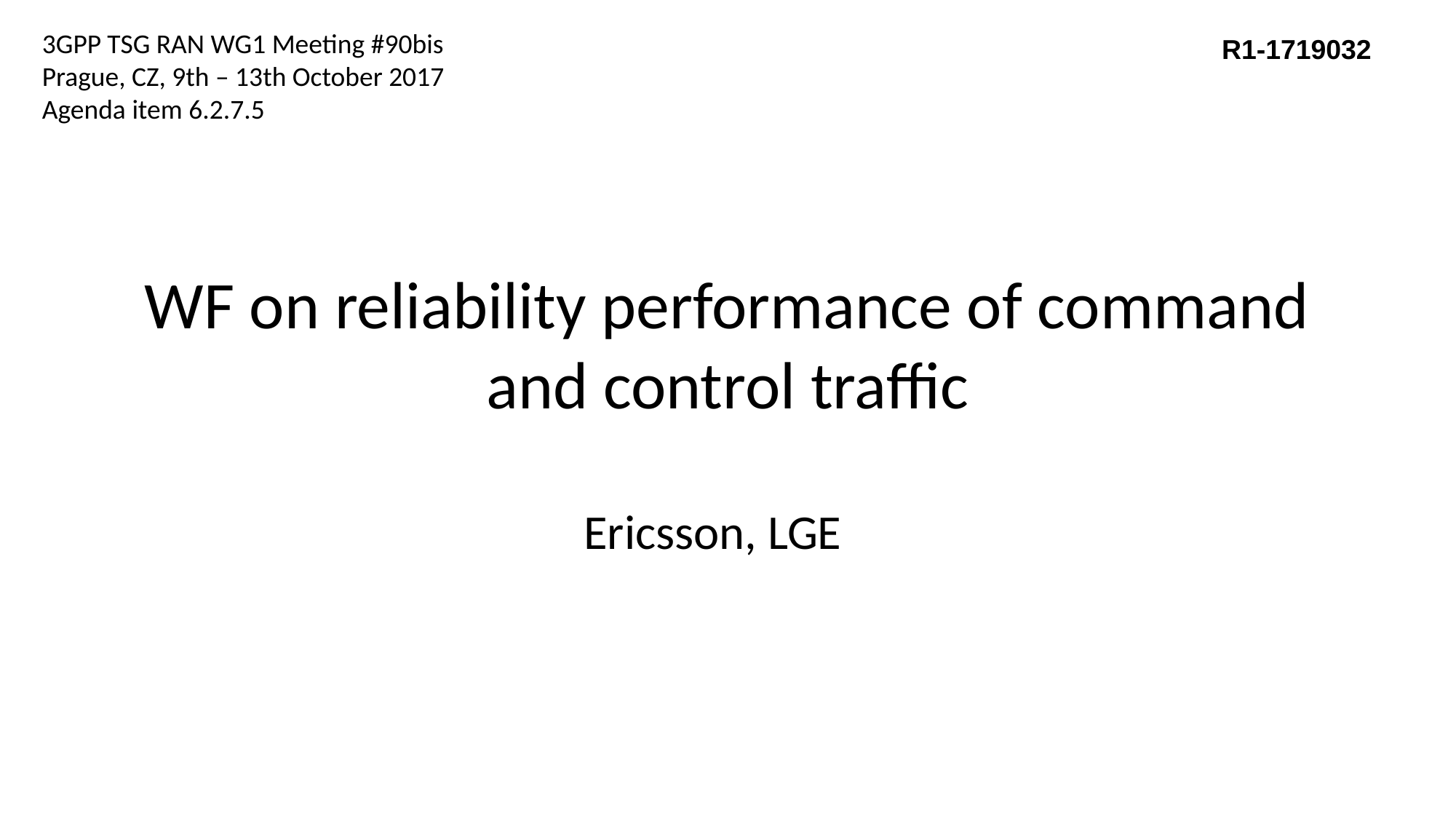

3GPP TSG RAN WG1 Meeting #90bis
Prague, CZ, 9th – 13th October 2017
Agenda item 6.2.7.5
R1-1719032
# WF on reliability performance of command and control traffic
Ericsson, LGE